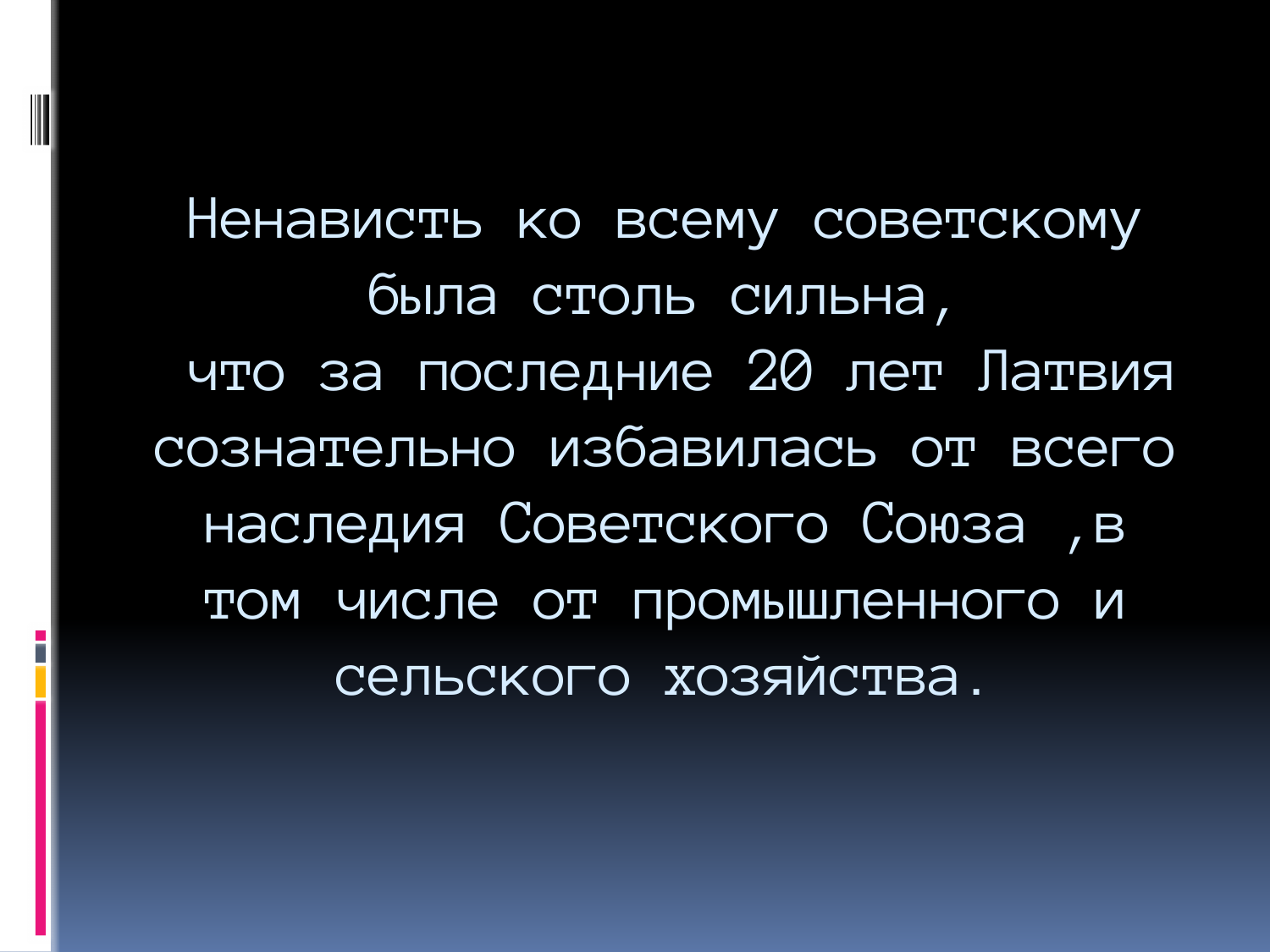

# Ненависть ко всему советскому была столь сильна, что за последние 20 лет Латвия сознательно избавилась от всего наследия Советского Союза ,в том числе от промышленного и сельского хозяйства.